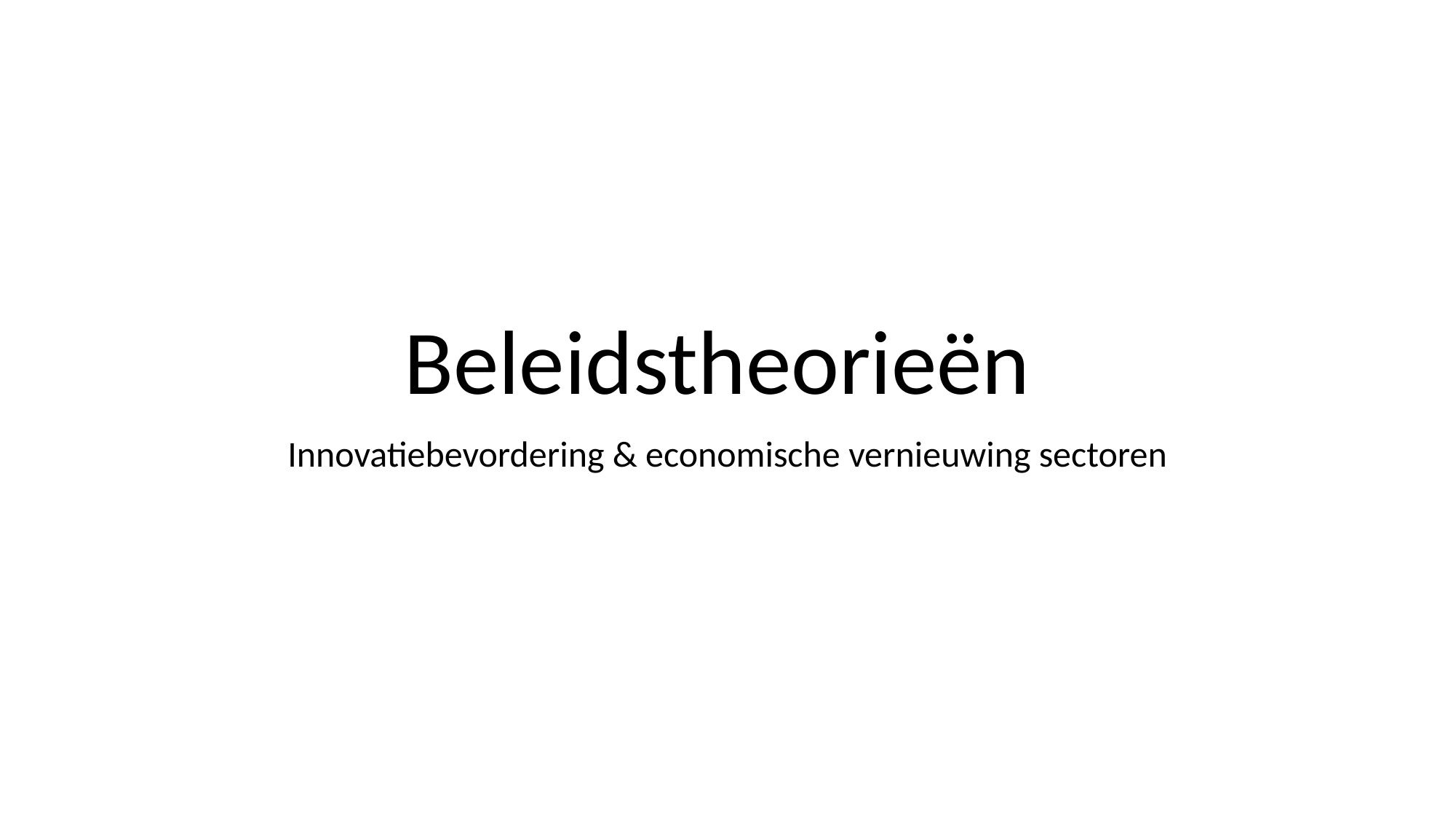

# Beleidstheorieën
Innovatiebevordering & economische vernieuwing sectoren